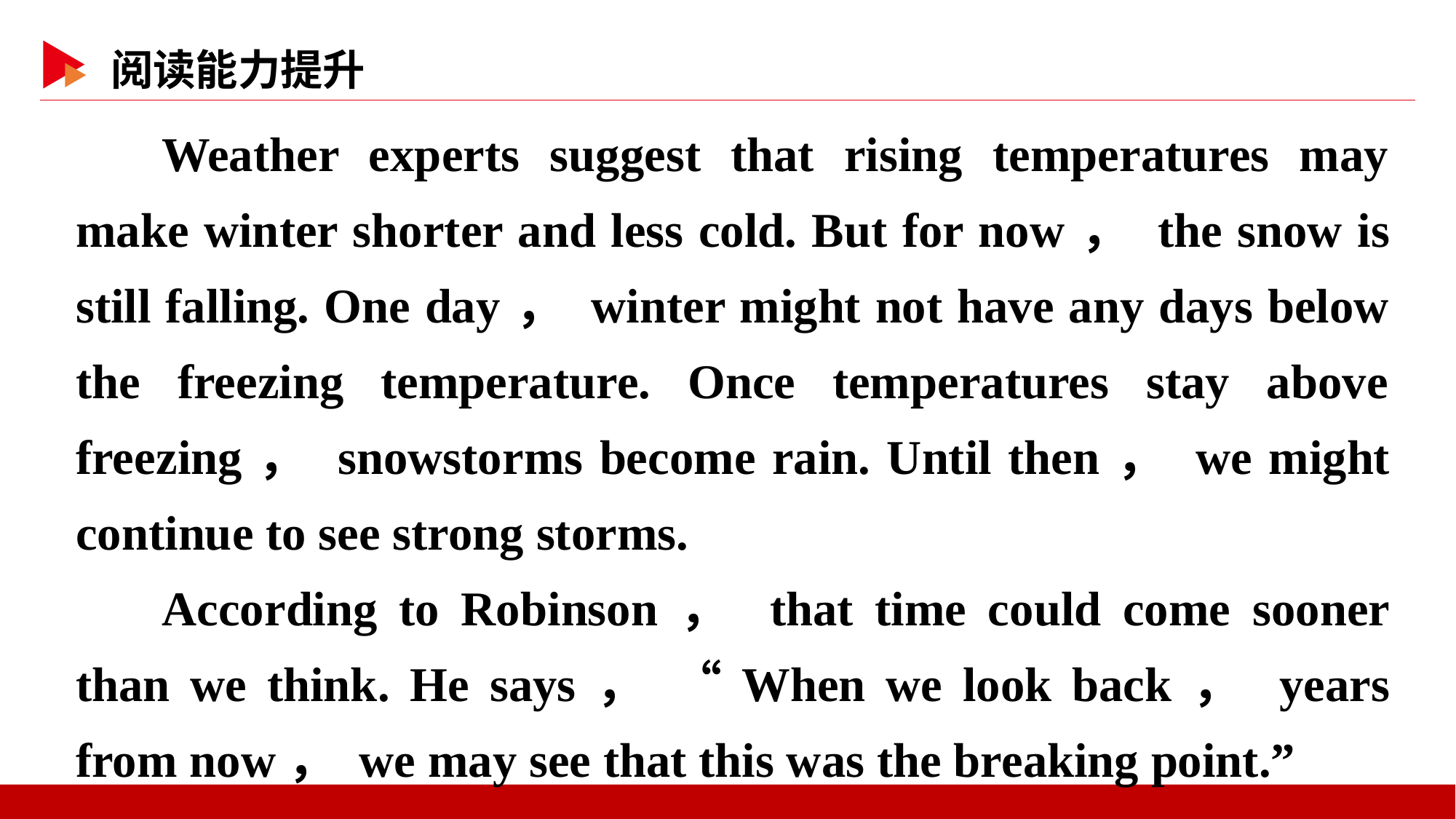

Weather experts suggest that rising temperatures may make winter shorter and less cold. But for now， the snow is still falling. One day， winter might not have any days below the freezing temperature. Once temperatures stay above freezing， snowstorms become rain. Until then， we might continue to see strong storms.
According to Robinson， that time could come sooner than we think. He says， “When we look back， years from now， we may see that this was the breaking point.”